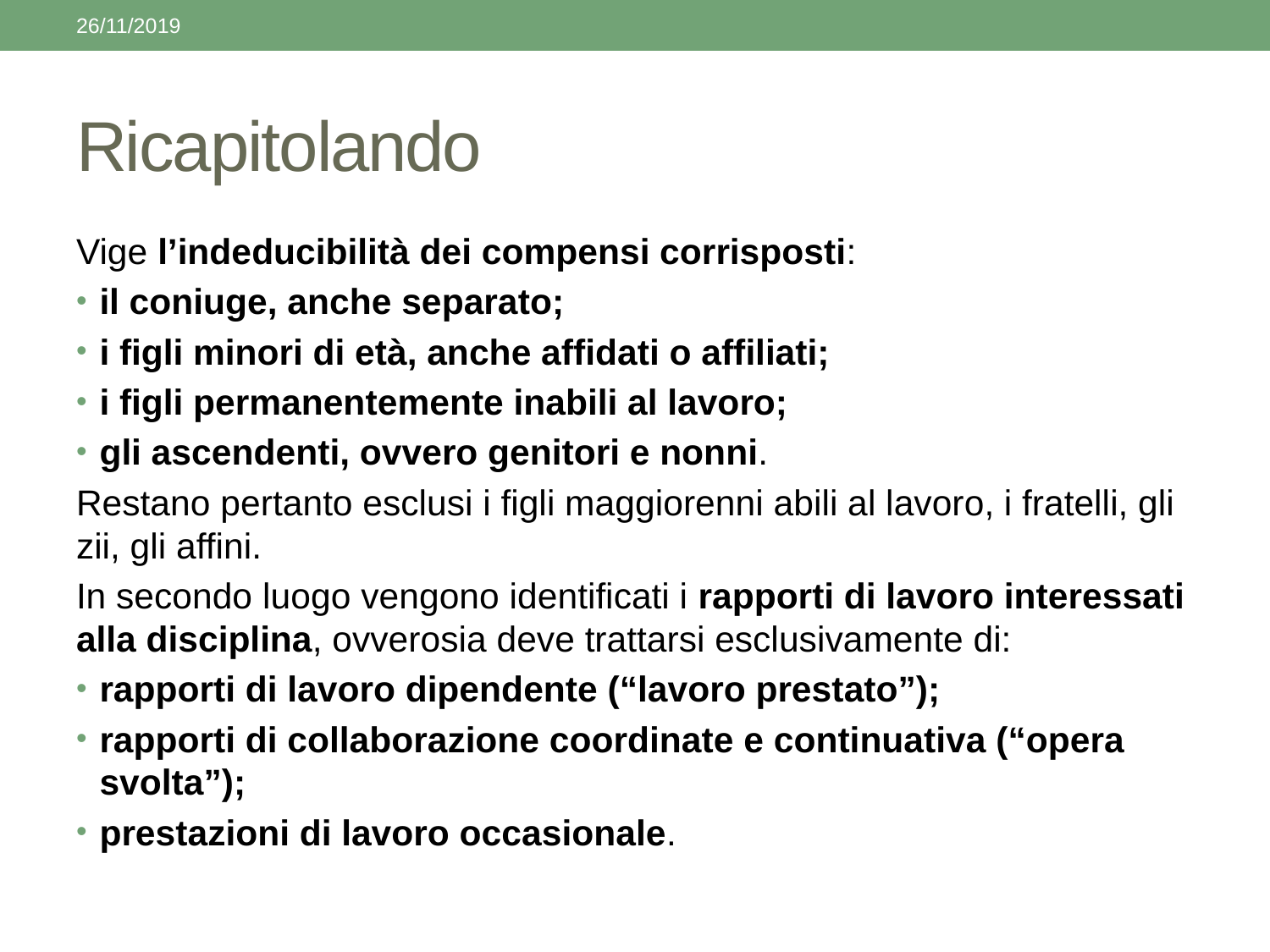

26/11/2019
# Ricapitolando
Vige l’indeducibilità dei compensi corrisposti:
il coniuge, anche separato;
i figli minori di età, anche affidati o affiliati;
i figli permanentemente inabili al lavoro;
gli ascendenti, ovvero genitori e nonni.
Restano pertanto esclusi i figli maggiorenni abili al lavoro, i fratelli, gli zii, gli affini.
In secondo luogo vengono identificati i rapporti di lavoro interessati alla disciplina, ovverosia deve trattarsi esclusivamente di:
rapporti di lavoro dipendente (“lavoro prestato”);
rapporti di collaborazione coordinate e continuativa (“opera svolta”);
prestazioni di lavoro occasionale.